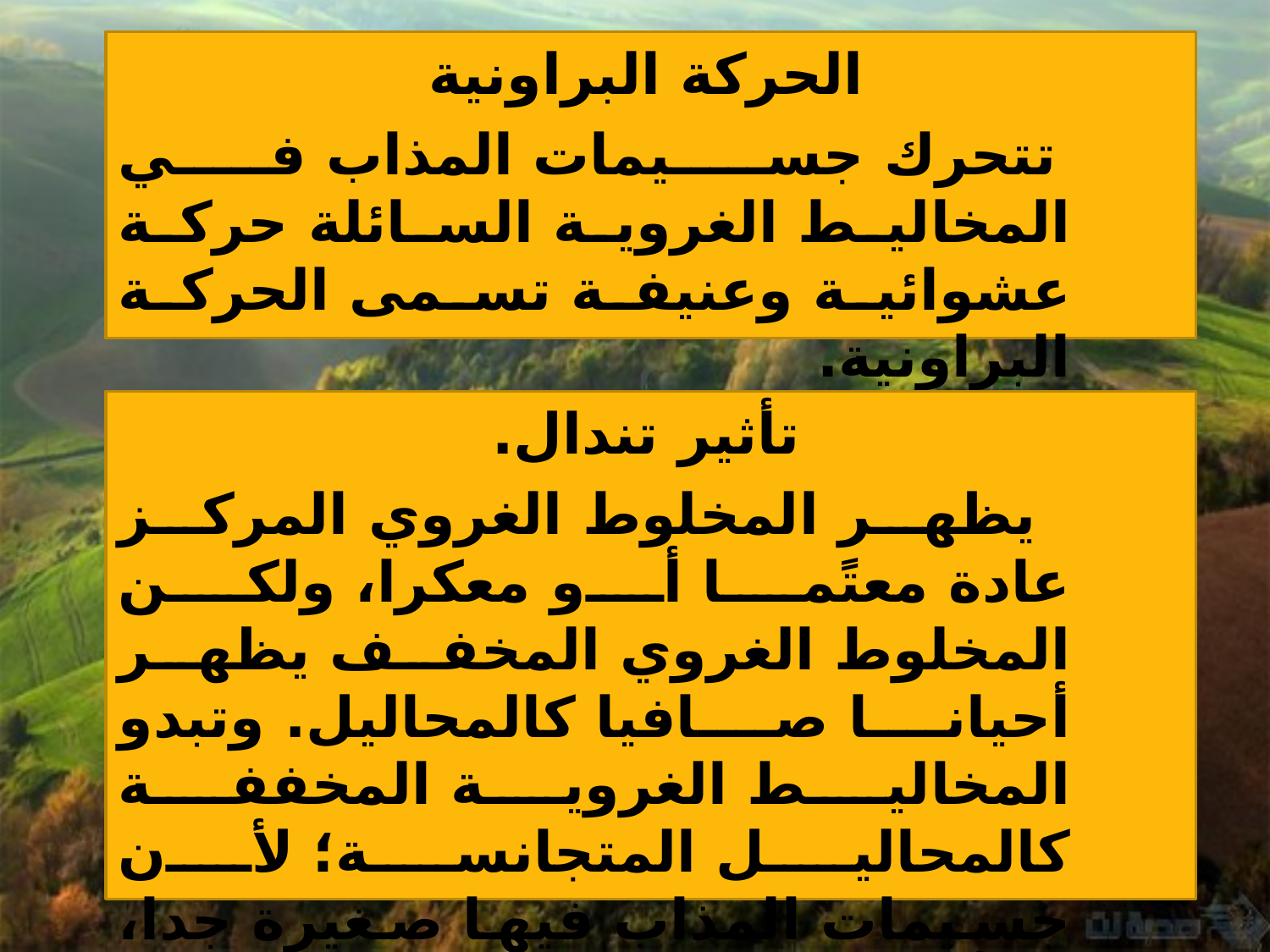

الحركة البراونية
      تتحرك جسيمات المذاب في المخاليط الغروية السائلة حركة عشوائية وعنيفة تسمى الحركة البراونية.
تأثير تندال.
       يظهر المخلوط الغروي المركز عادة معتًما أو معكرا، ولكن المخلوط الغروي المخفف يظهر أحيانا صافيا كالمحاليل. وتبدو المخاليط الغروية المخففة كالمحاليل المتجانسة؛ لأن جسيمات المذاب فيها صغيرة جدا، إلا أنها تعمل على تشتيت الضوء، وتسمى هذه الظاهرة تأثير تندال.